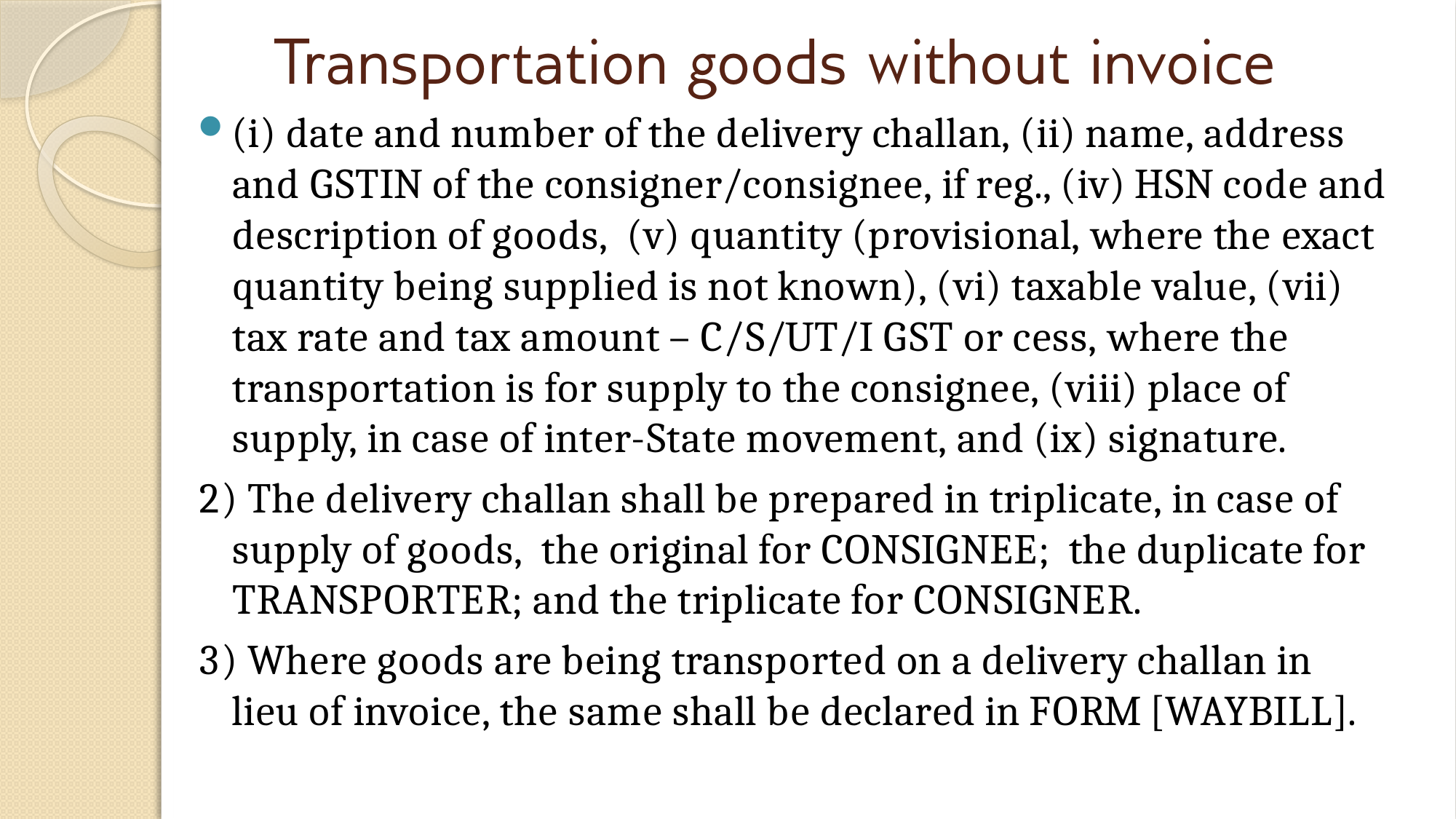

# Transportation goods without invoice
(i) date and number of the delivery challan, (ii) name, address and GSTIN of the consigner/consignee, if reg., (iv) HSN code and description of goods,  (v) quantity (provisional, where the exact quantity being supplied is not known), (vi) taxable value, (vii) tax rate and tax amount – C/S/UT/I GST or cess, where the transportation is for supply to the consignee, (viii) place of supply, in case of inter-State movement, and (ix) signature.
2) The delivery challan shall be prepared in triplicate, in case of supply of goods,  the original for CONSIGNEE;  the duplicate for  TRANSPORTER; and the triplicate for CONSIGNER.
3) Where goods are being transported on a delivery challan in lieu of invoice, the same shall be declared in FORM [WAYBILL].